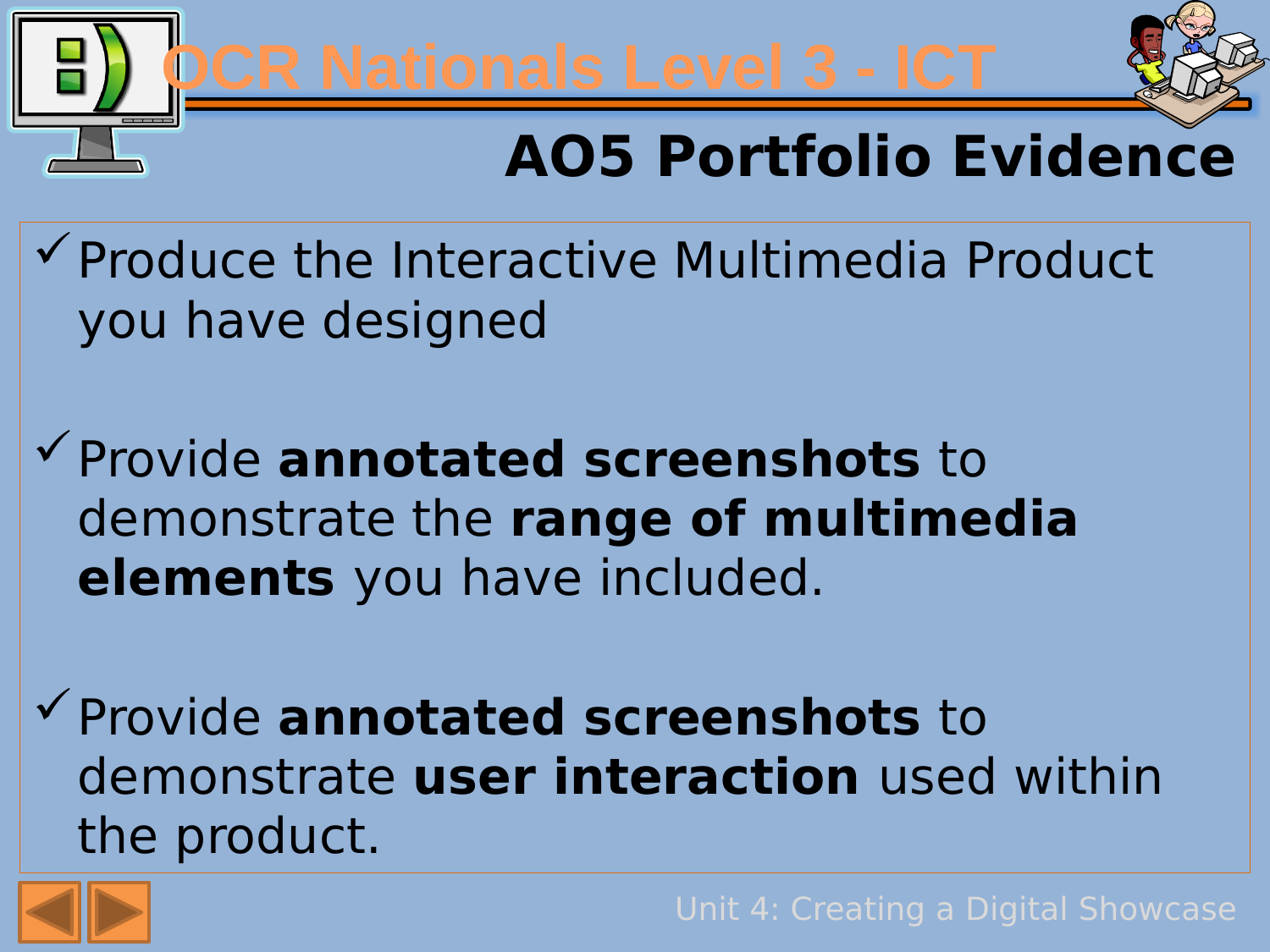

# AO5 Portfolio Evidence
Produce the Interactive Multimedia Product you have designed

Provide annotated screenshots to demonstrate the range of multimedia elements you have included.

Provide annotated screenshots to demonstrate user interaction used within the product.